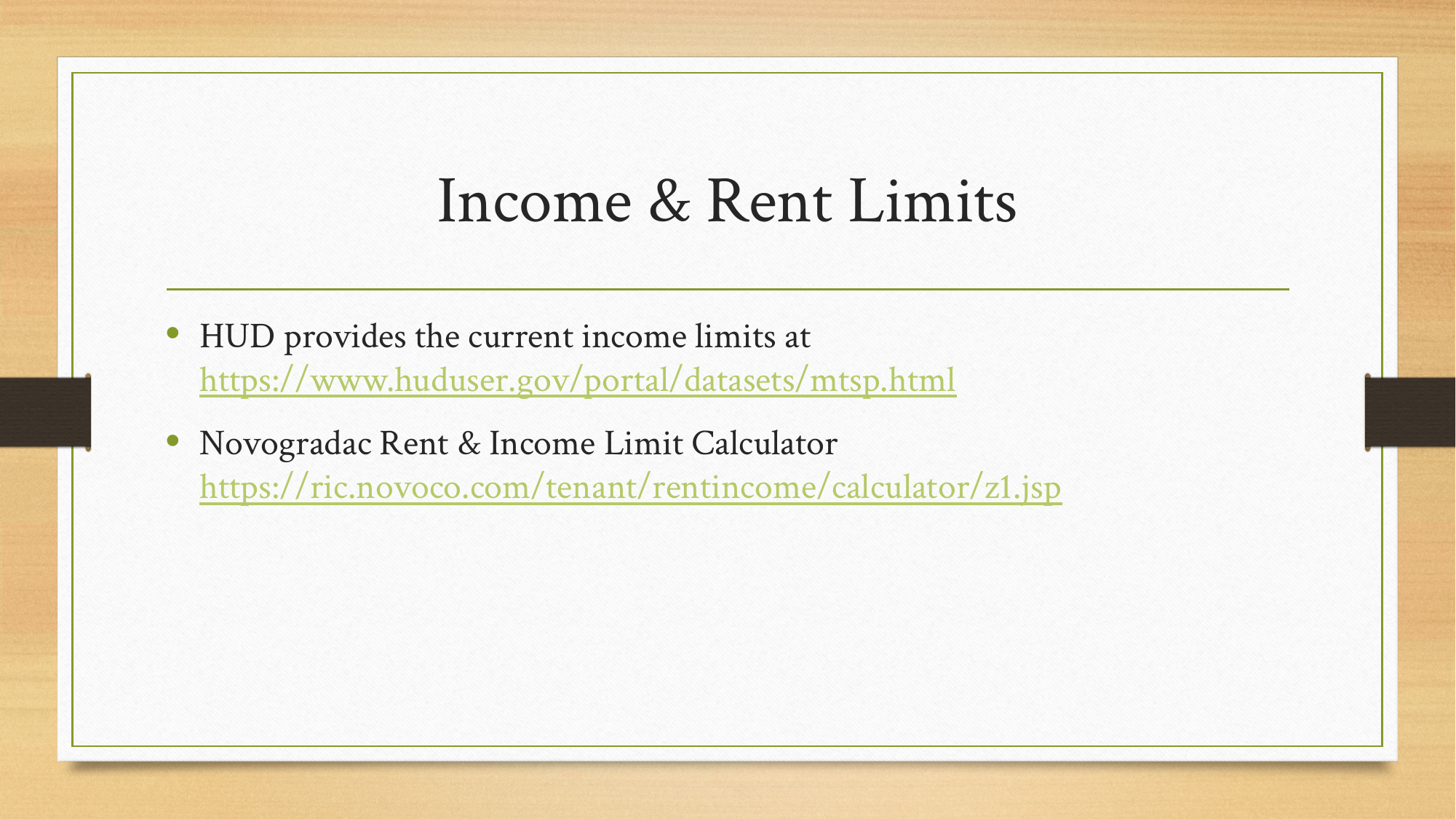

# Income & Rent Limits
HUD provides the current income limits at https://www.huduser.gov/portal/datasets/mtsp.html
Novogradac Rent & Income Limit Calculator https://ric.novoco.com/tenant/rentincome/calculator/z1.jsp